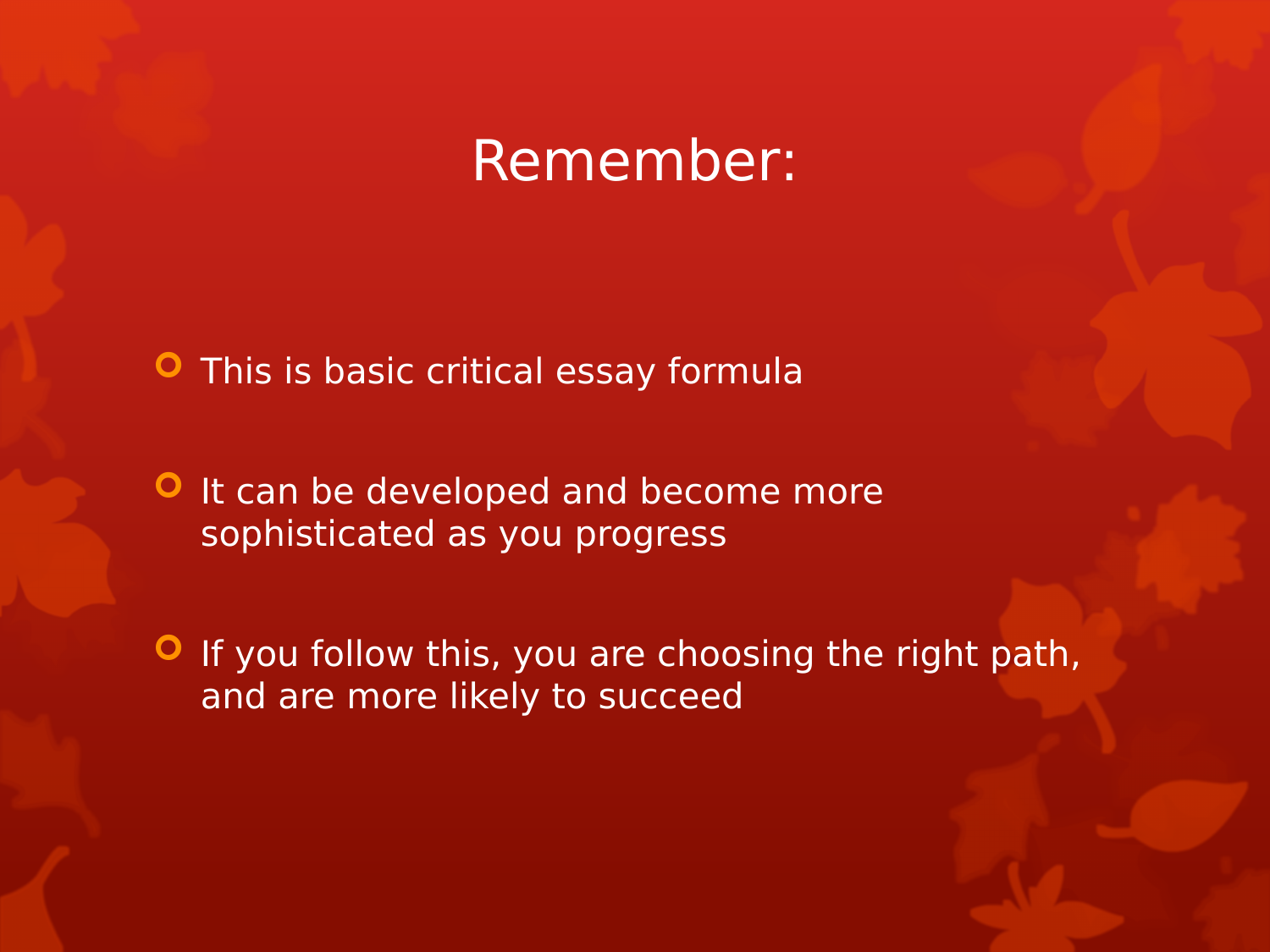

# Remember:
This is basic critical essay formula

It can be developed and become more sophisticated as you progress

If you follow this, you are choosing the right path, and are more likely to succeed